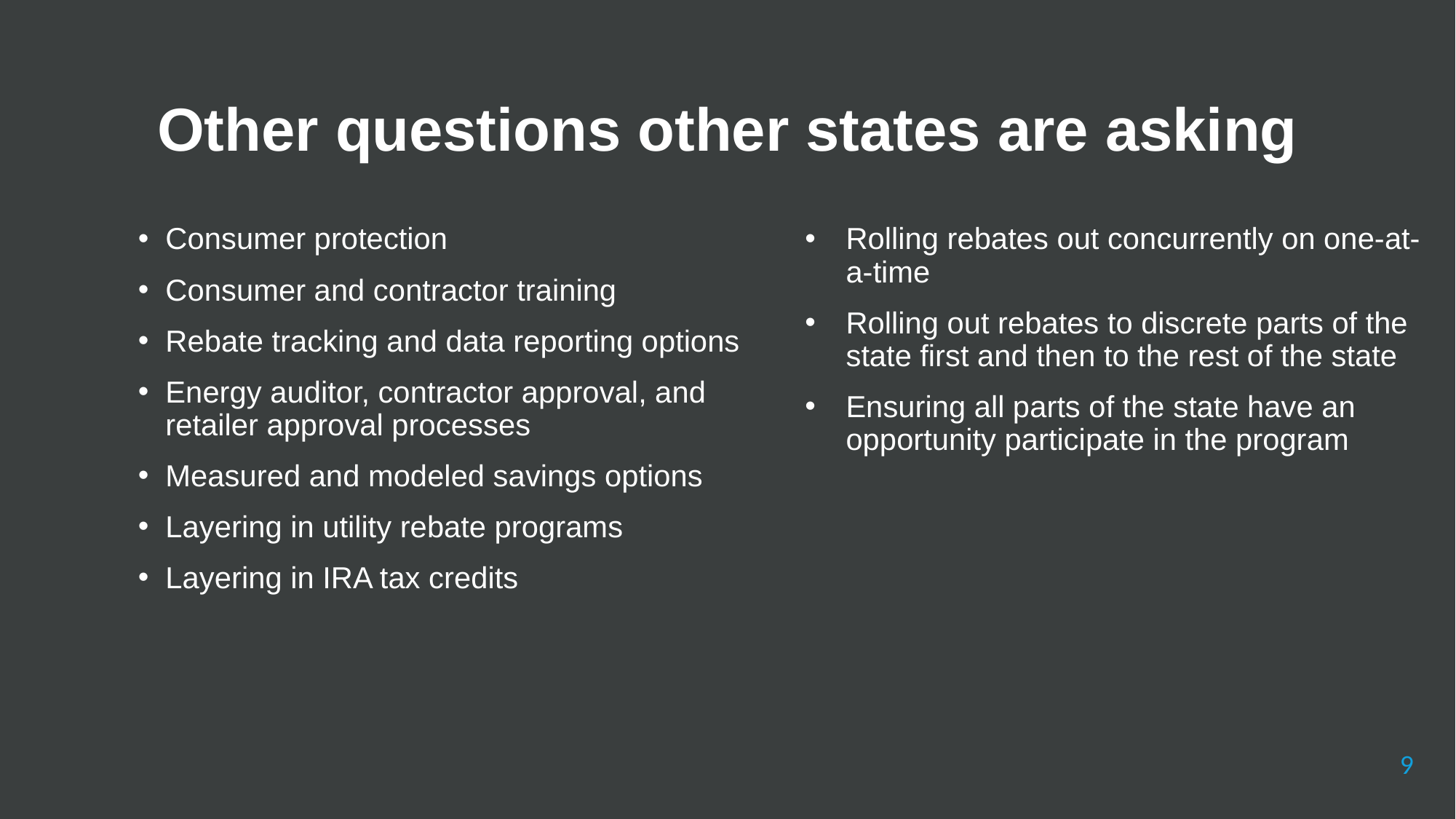

# Other questions other states are asking
Consumer protection
Consumer and contractor training
Rebate tracking and data reporting options
Energy auditor, contractor approval, and retailer approval processes
Measured and modeled savings options
Layering in utility rebate programs
Layering in IRA tax credits

Rolling rebates out concurrently on one-at-a-time
Rolling out rebates to discrete parts of the state first and then to the rest of the state
Ensuring all parts of the state have an opportunity participate in the program

9